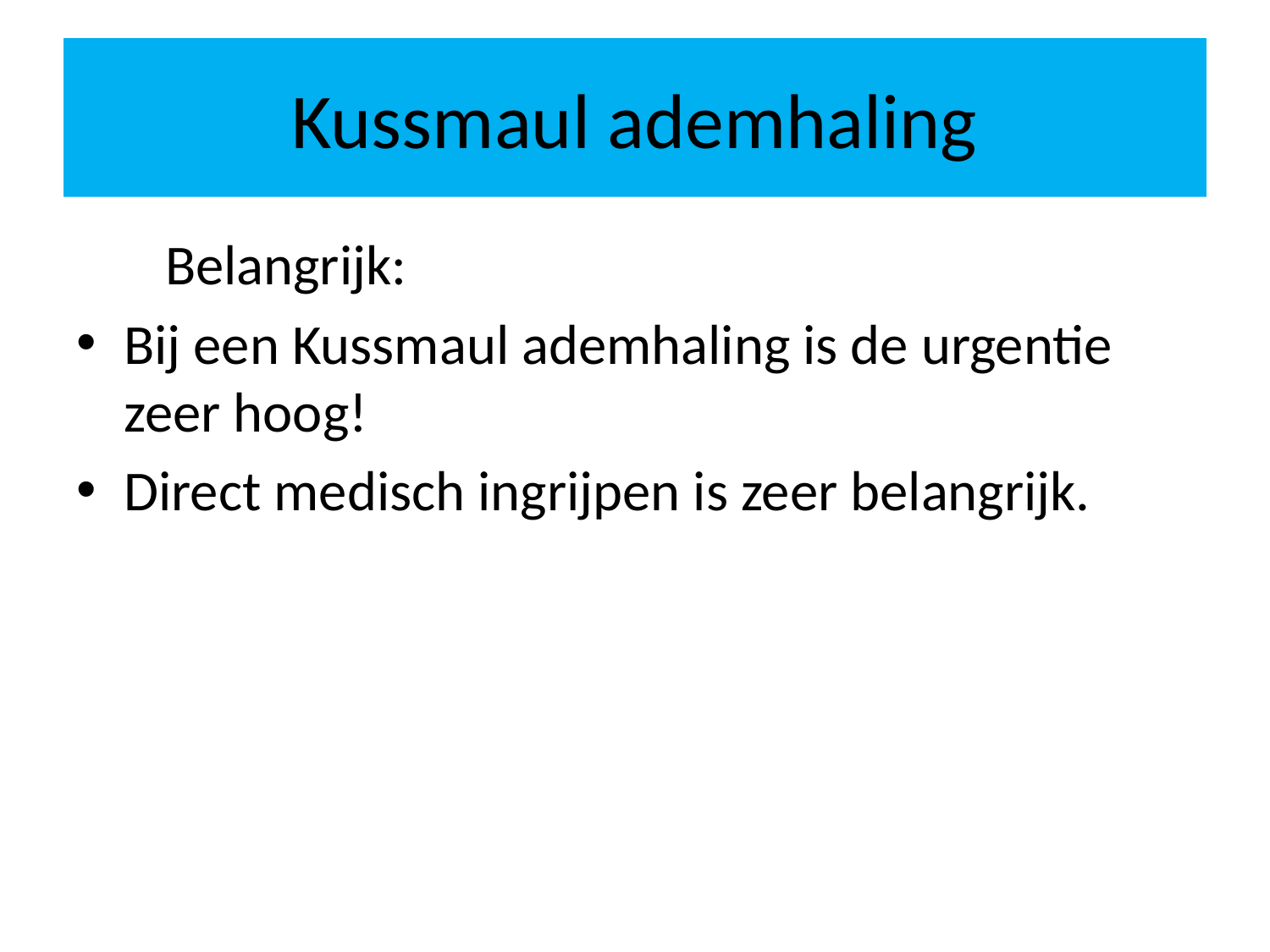

# Kussmaul ademhaling
       Belangrijk:
Bij een Kussmaul ademhaling is de urgentie zeer hoog!
Direct medisch ingrijpen is zeer belangrijk.